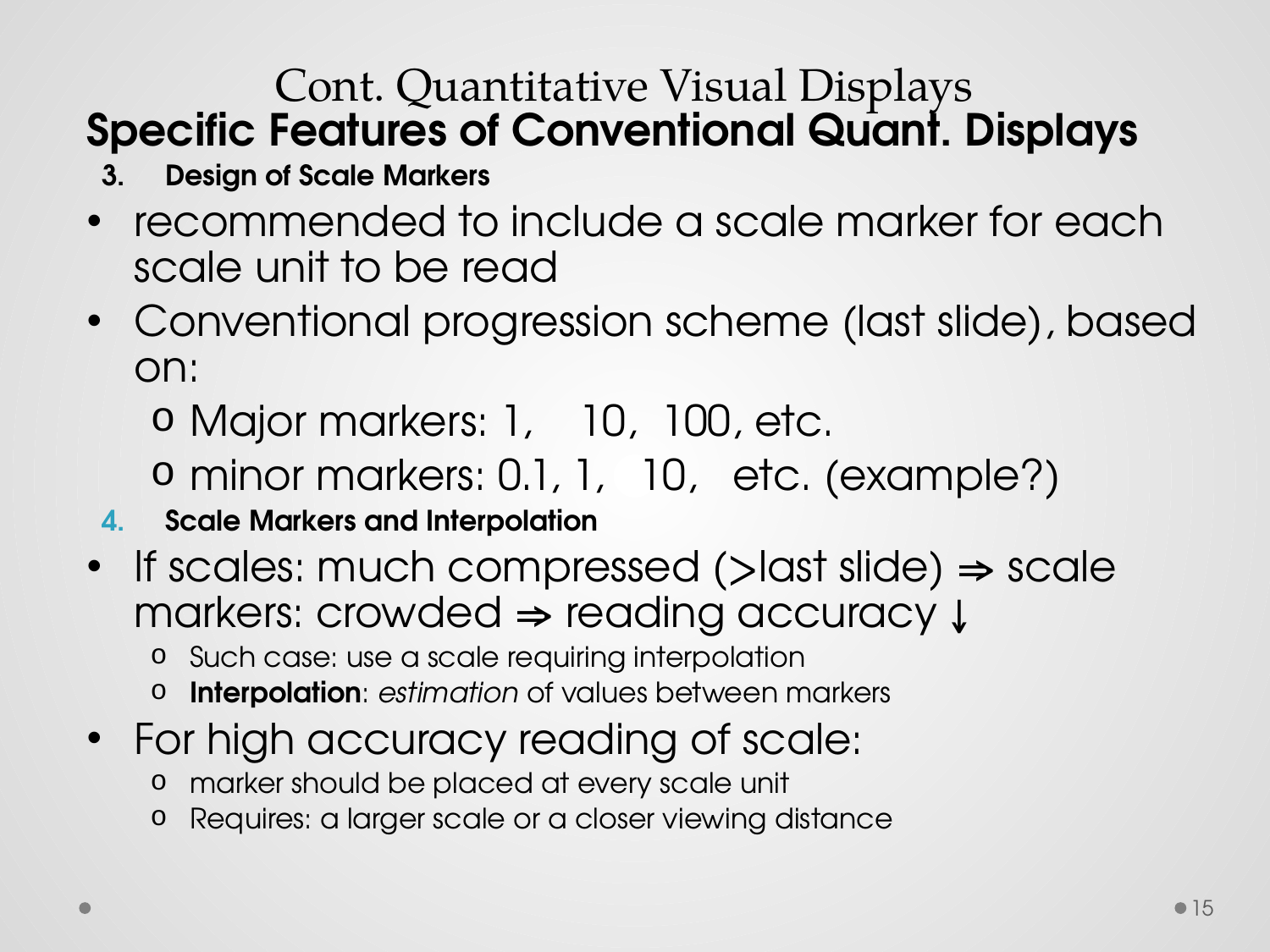

# Cont. Quantitative Visual Displays

Specific Features of Conventional Quant. Displays
Design of Scale Markers
recommended to include a scale marker for each scale unit to be read
Conventional progression scheme (last slide), based on:
Major markers: 1,    10,  100, etc.
minor markers: 0.1, 1,   10,   etc. (example?)
Scale Markers and Interpolation
If scales: much compressed (>last slide) ⇒ scale markers: crowded ⇒ reading accuracy ↓
Such case: use a scale requiring interpolation
Interpolation: estimation of values between markers
For high accuracy reading of scale:
marker should be placed at every scale unit
Requires: a larger scale or a closer viewing distance
15